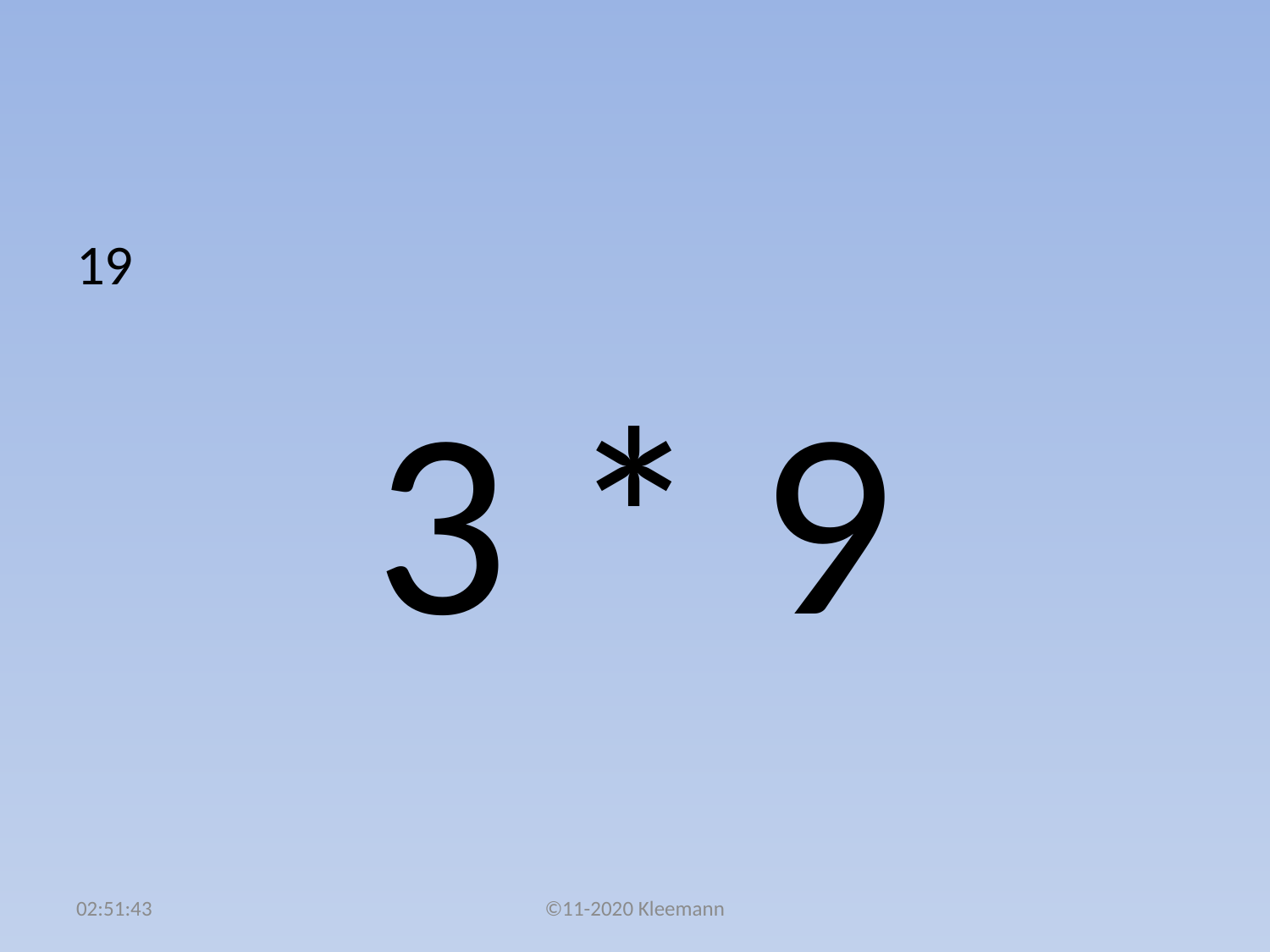

#
19
3 * 9
02:51:43
©11-2020 Kleemann